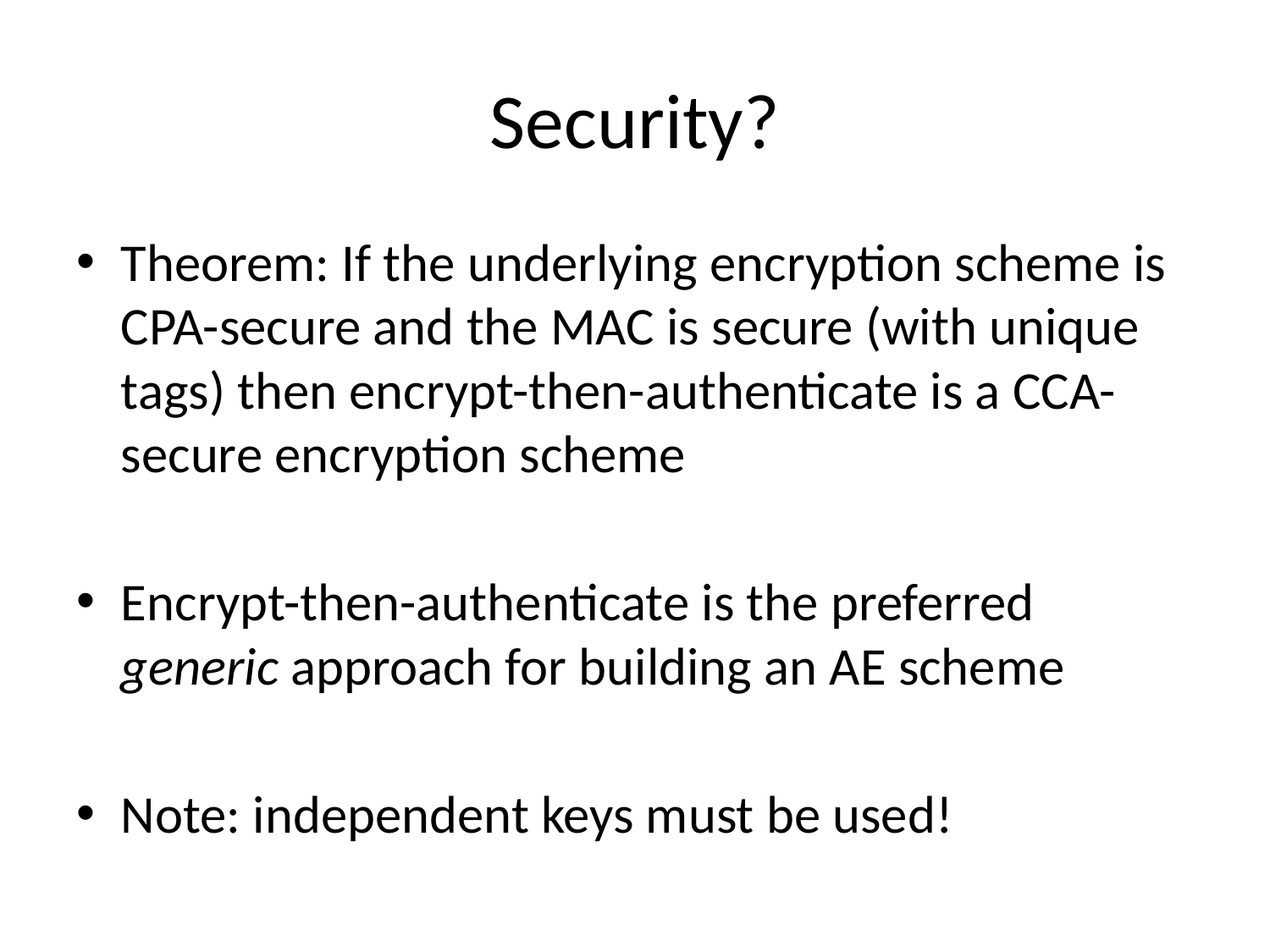

# Security?
Theorem: If the underlying encryption scheme is CPA-secure and the MAC is secure (with unique tags) then encrypt-then-authenticate is a CCA-secure encryption scheme

Encrypt-then-authenticate is the preferred generic approach for building an AE scheme

Note: independent keys must be used!